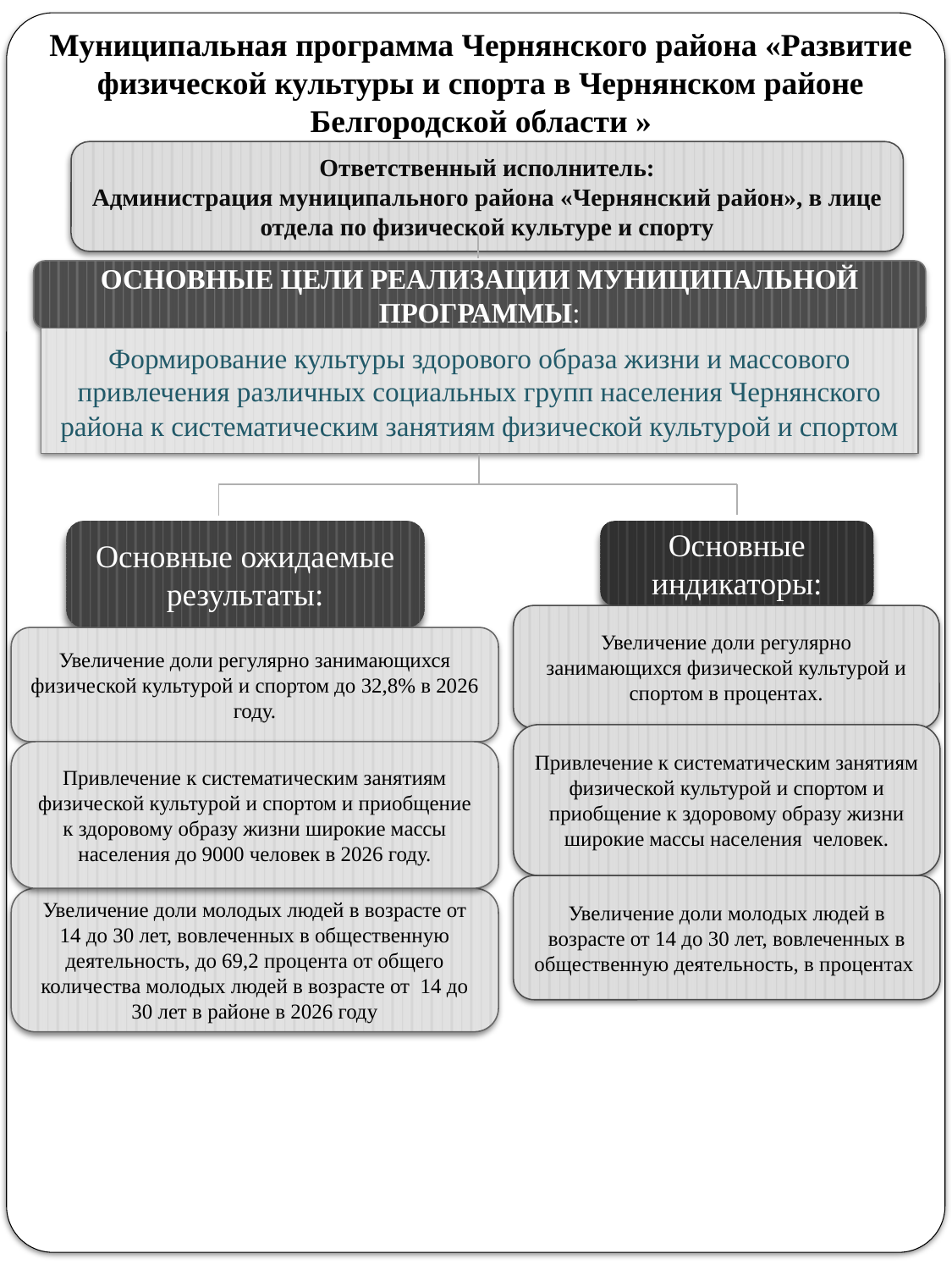

Муниципальная программа Чернянского района «Развитие физической культуры и спорта в Чернянском районе Белгородской области »
Ответственный исполнитель:
Администрация муниципального района «Чернянский район», в лице отдела по физической культуре и спорту
ОСНОВНЫЕ ЦЕЛИ РЕАЛИЗАЦИИ МУНИЦИПАЛЬНОЙ ПРОГРАММЫ:
Формирование культуры здорового образа жизни и массового привлечения различных социальных групп населения Чернянского района к систематическим занятиям физической культурой и спортом
Основные ожидаемые результаты:
Основные индикаторы:
Увеличение доли регулярно занимающихся физической культурой и спортом в процентах.
Увеличение доли регулярно занимающихся физической культурой и спортом до 32,8% в 2026 году.
Привлечение к систематическим занятиям физической культурой и спортом и приобщение к здоровому образу жизни широкие массы населения  человек.
Привлечение к систематическим занятиям физической культурой и спортом и приобщение к здоровому образу жизни широкие массы населения до 9000 человек в 2026 году.
Увеличение доли молодых людей в возрасте от 14 до 30 лет, вовлеченных в общественную деятельность, в процентах
Увеличение доли молодых людей в возрасте от 14 до 30 лет, вовлеченных в общественную деятельность, до 69,2 процента от общего количества молодых людей в возрасте от  14 до 30 лет в районе в 2026 году